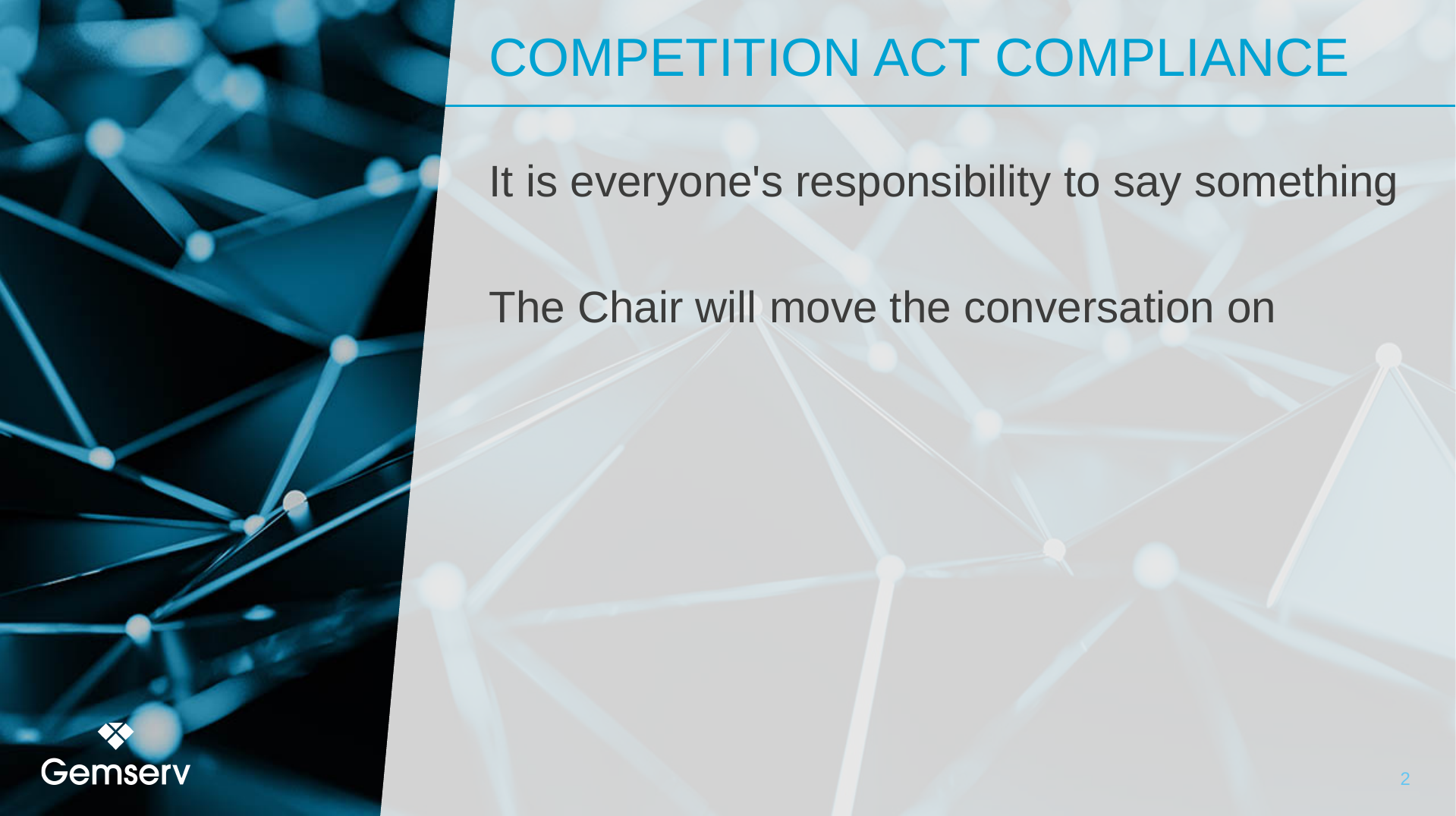

# Competition Act Compliance
It is everyone's responsibility to say something

The Chair will move the conversation on